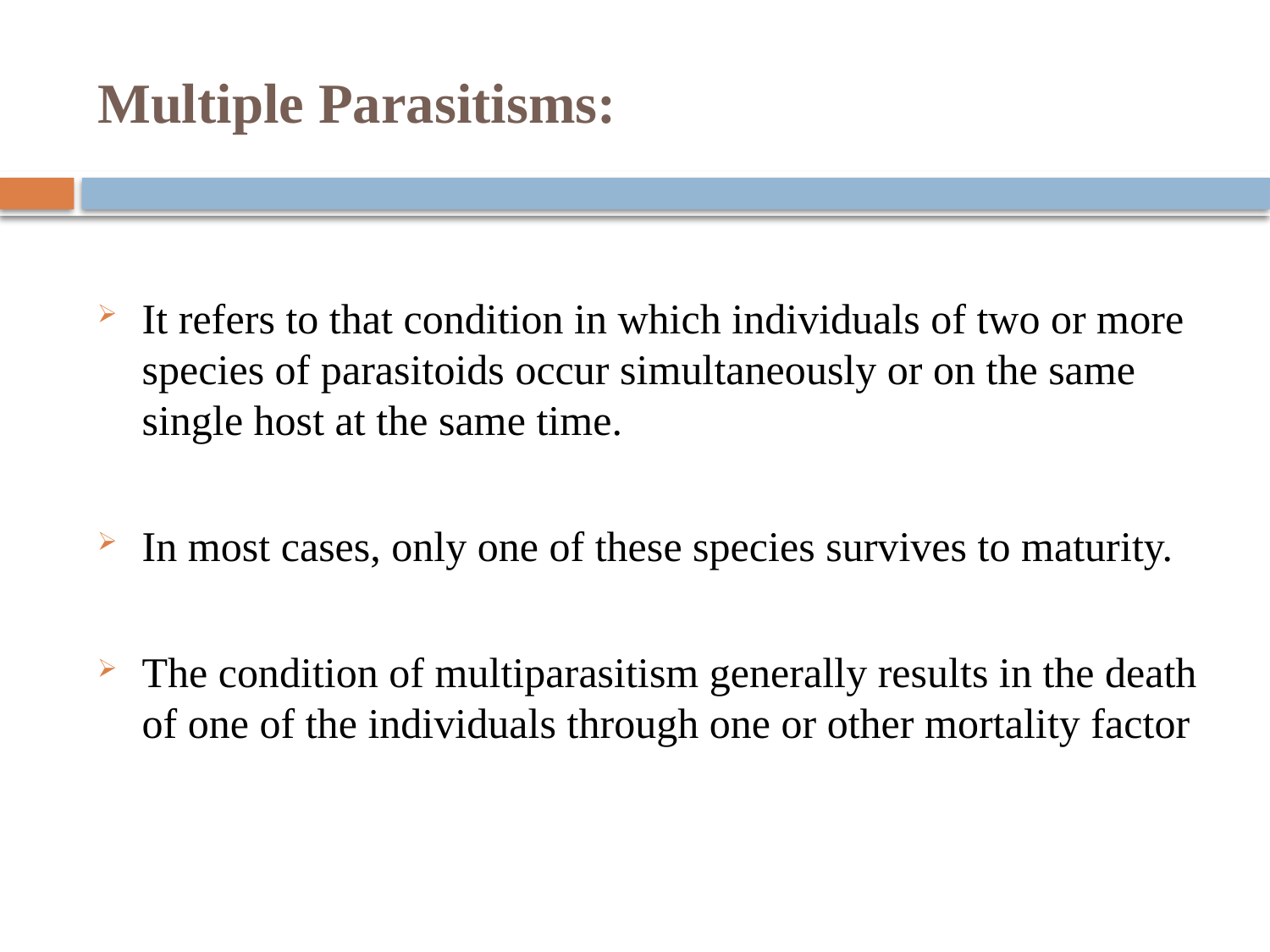

# Multiple Parasitisms:

It refers to that condition in which individuals of two or more species of parasitoids occur simultaneously or on the same single host at the same time.

In most cases, only one of these species survives to maturity.

The condition of multiparasitism generally results in the death of one of the individuals through one or other mortality factor